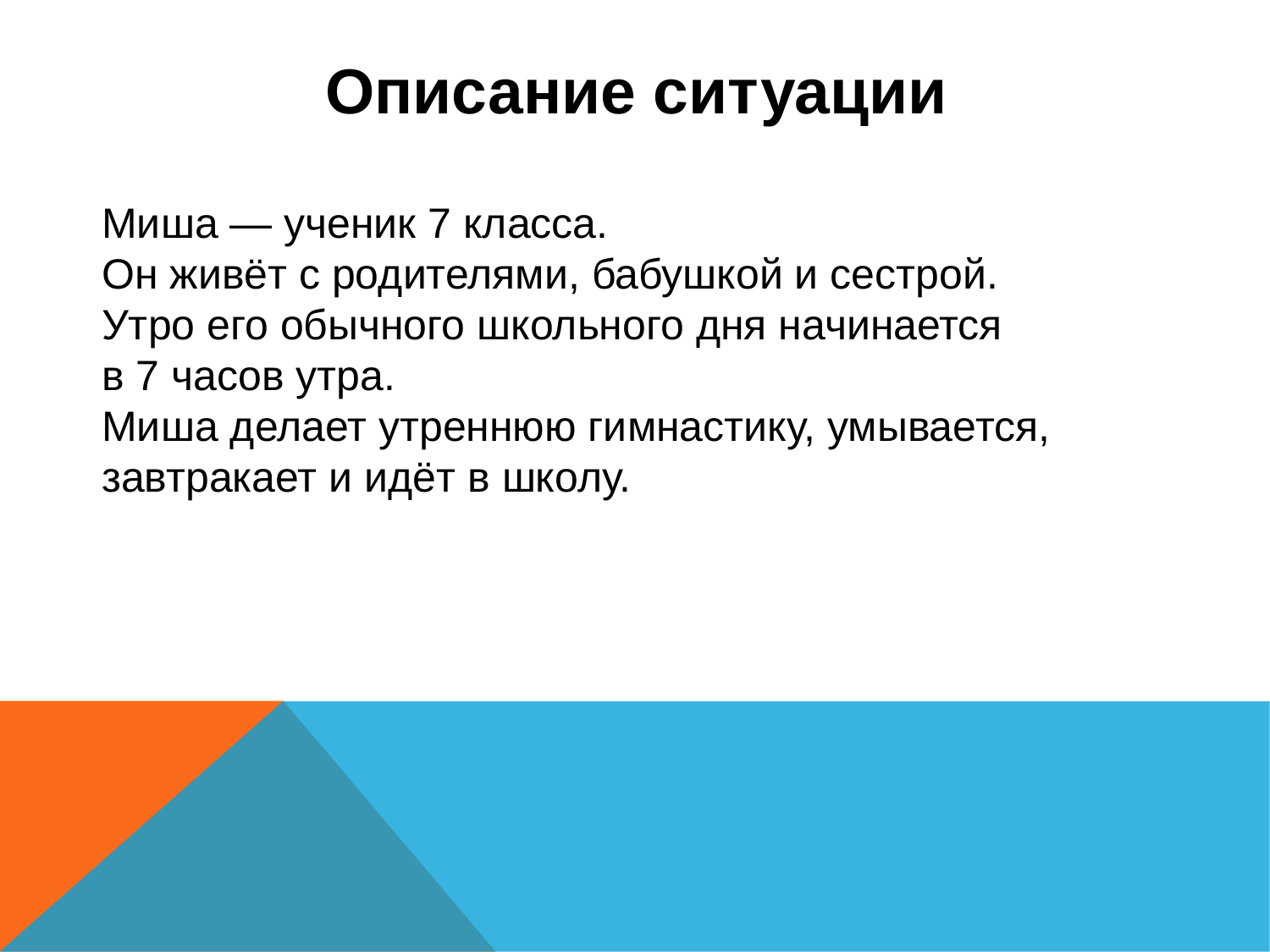

Описание ситуации
Миша — ученик 7 класса.
Он живёт с родителями, бабушкой и сестрой.
Утро его обычного школьного дня начинается
в 7 часов утра.
Миша делает утреннюю гимнастику, умывается, завтракает и идёт в школу.